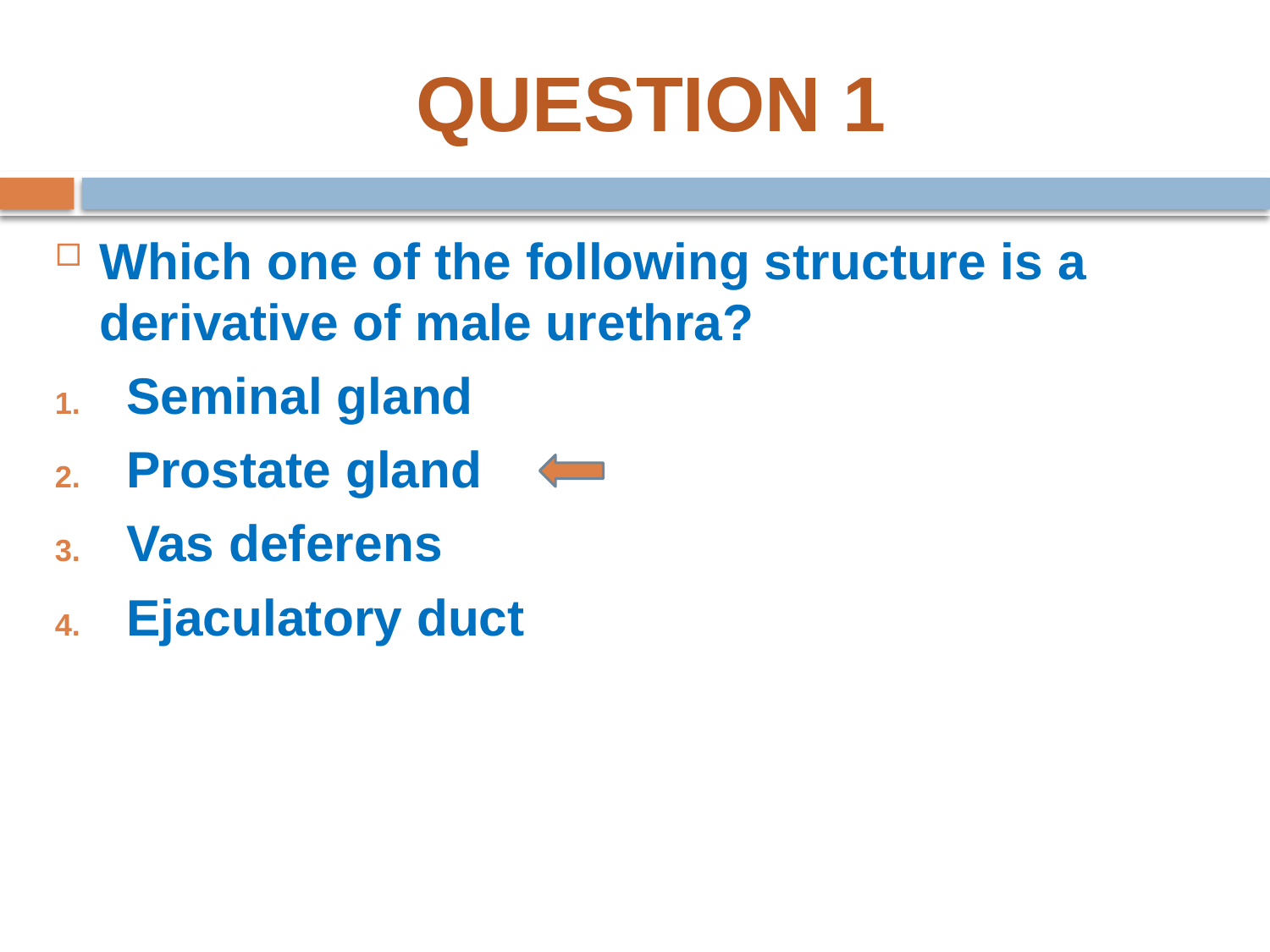

# QUESTION 1
Which one of the following structure is a derivative of male urethra?
Seminal gland
Prostate gland
Vas deferens
Ejaculatory duct